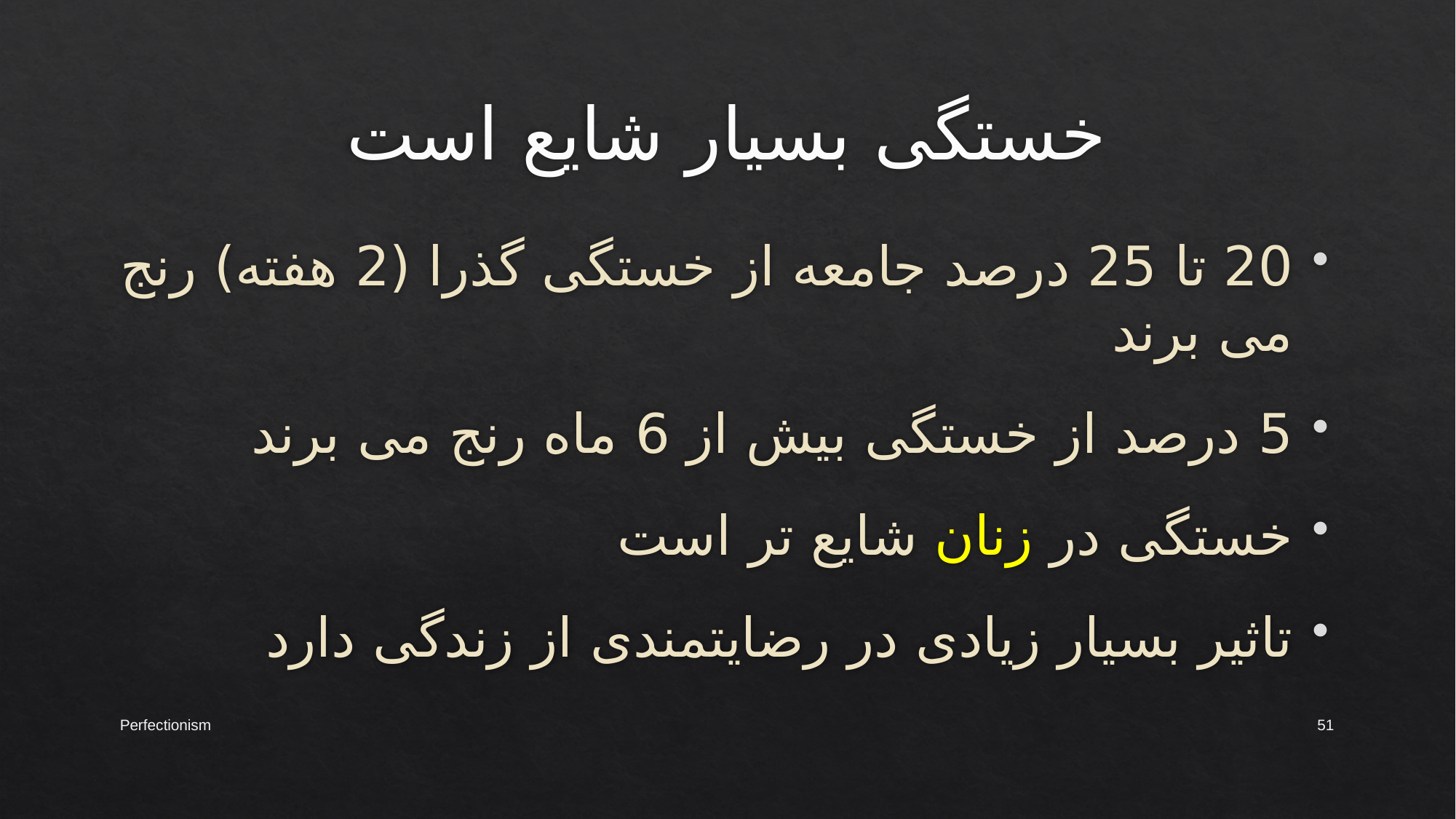

# خستگی بسیار شایع است
20 تا 25 درصد جامعه از خستگی گذرا (2 هفته) رنج می برند
5 درصد از خستگی بیش از 6 ماه رنج می برند
خستگی در زنان شایع تر است
تاثیر بسیار زیادی در رضایتمندی از زندگی دارد
Perfectionism
51